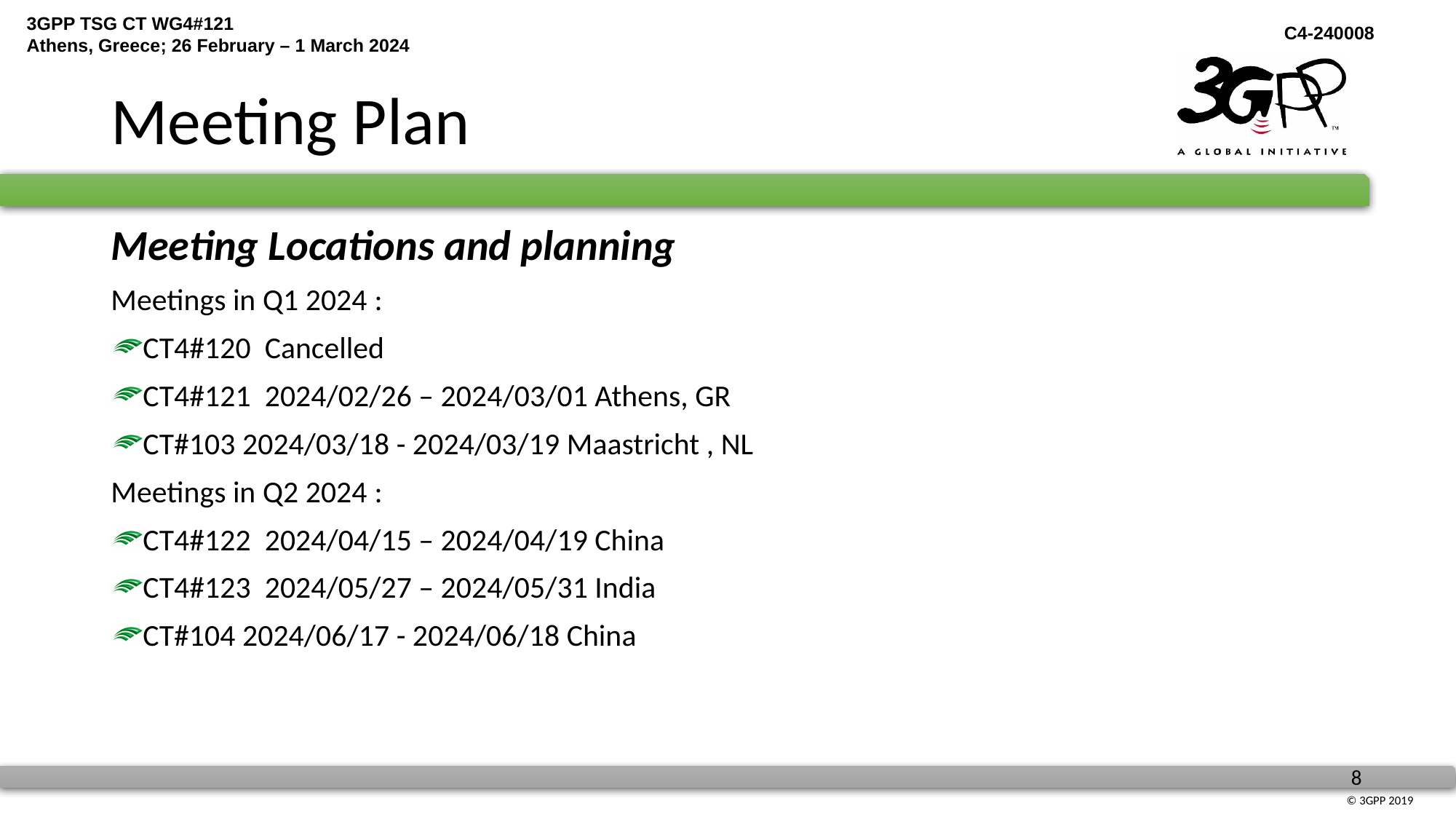

# Meeting Plan
Meeting Locations and planning
Meetings in Q1 2024 :
CT4#120  Cancelled
CT4#121  2024/02/26 – 2024/03/01 Athens, GR
CT#103 2024/03/18 - 2024/03/19 Maastricht , NL
Meetings in Q2 2024 :
CT4#122  2024/04/15 – 2024/04/19 China
CT4#123  2024/05/27 – 2024/05/31 India
CT#104 2024/06/17 - 2024/06/18 China